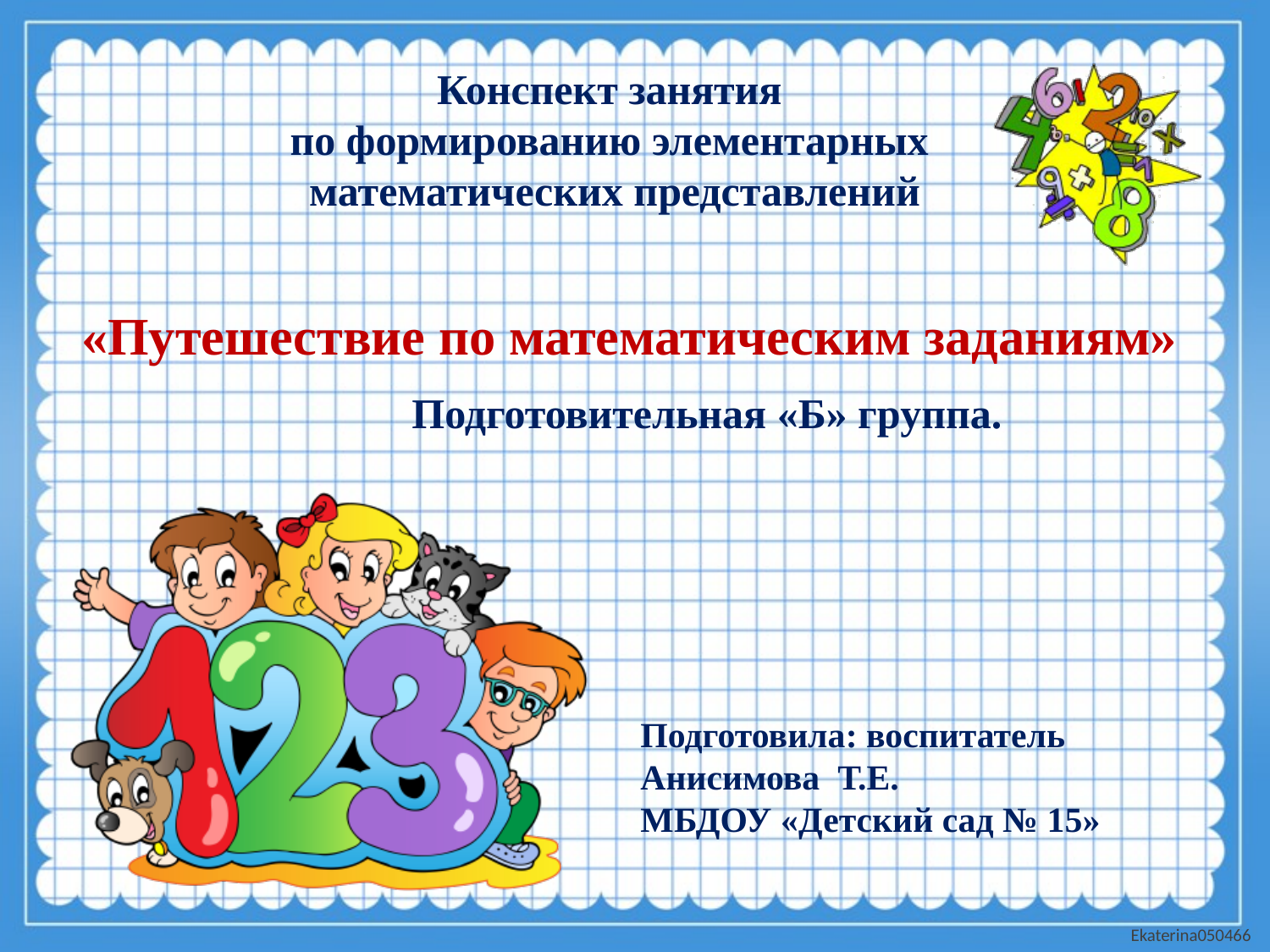

# Конспект занятия по формированию элементарных математических представлений
«Путешествие по математическим заданиям»
Подготовительная «Б» группа.
Подготовила: воспитатель
Анисимова  Т.Е.
МБДОУ «Детский сад № 15»